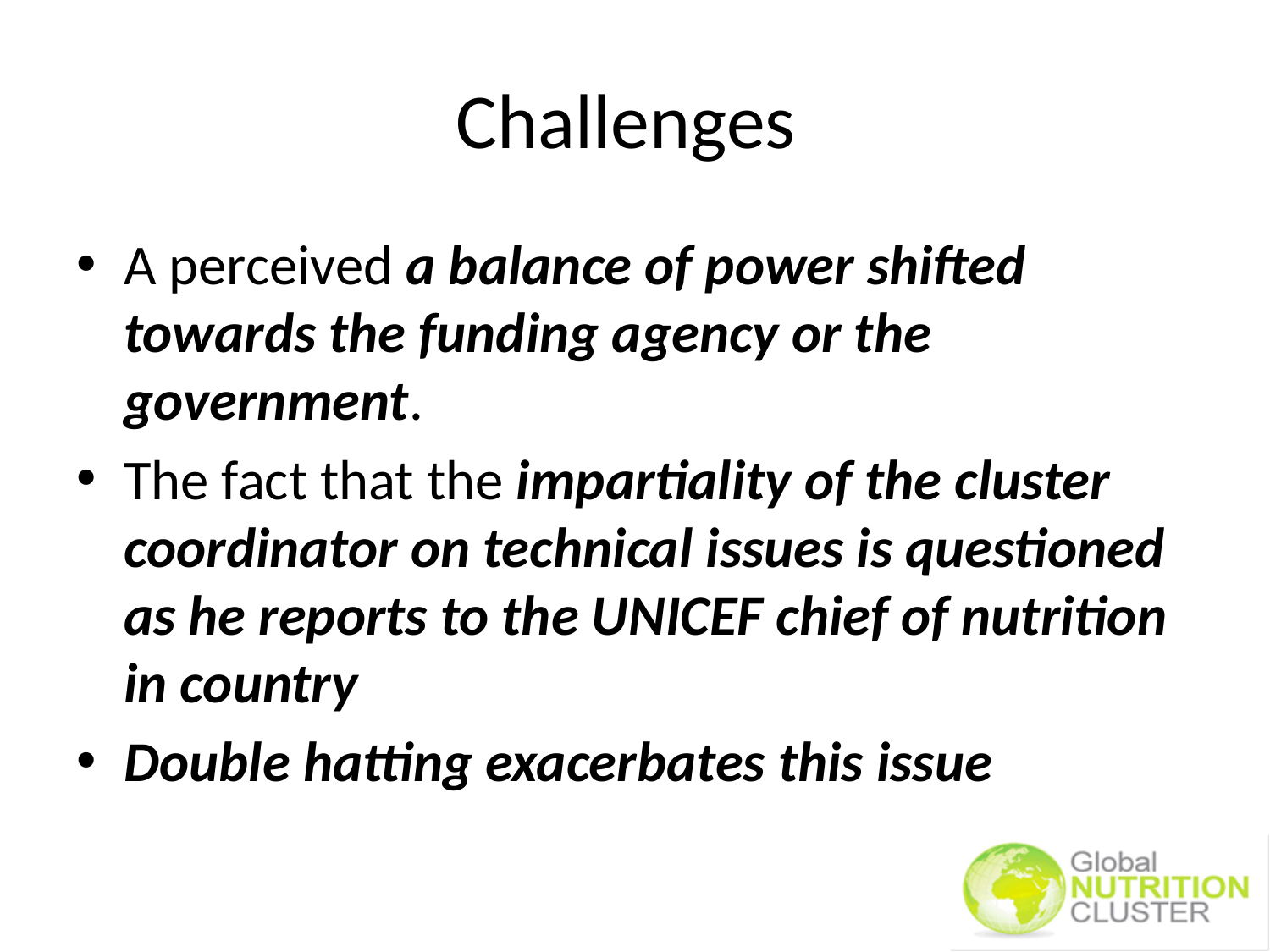

# Challenges
A perceived a balance of power shifted towards the funding agency or the government.
The fact that the impartiality of the cluster coordinator on technical issues is questioned as he reports to the UNICEF chief of nutrition in country
Double hatting exacerbates this issue